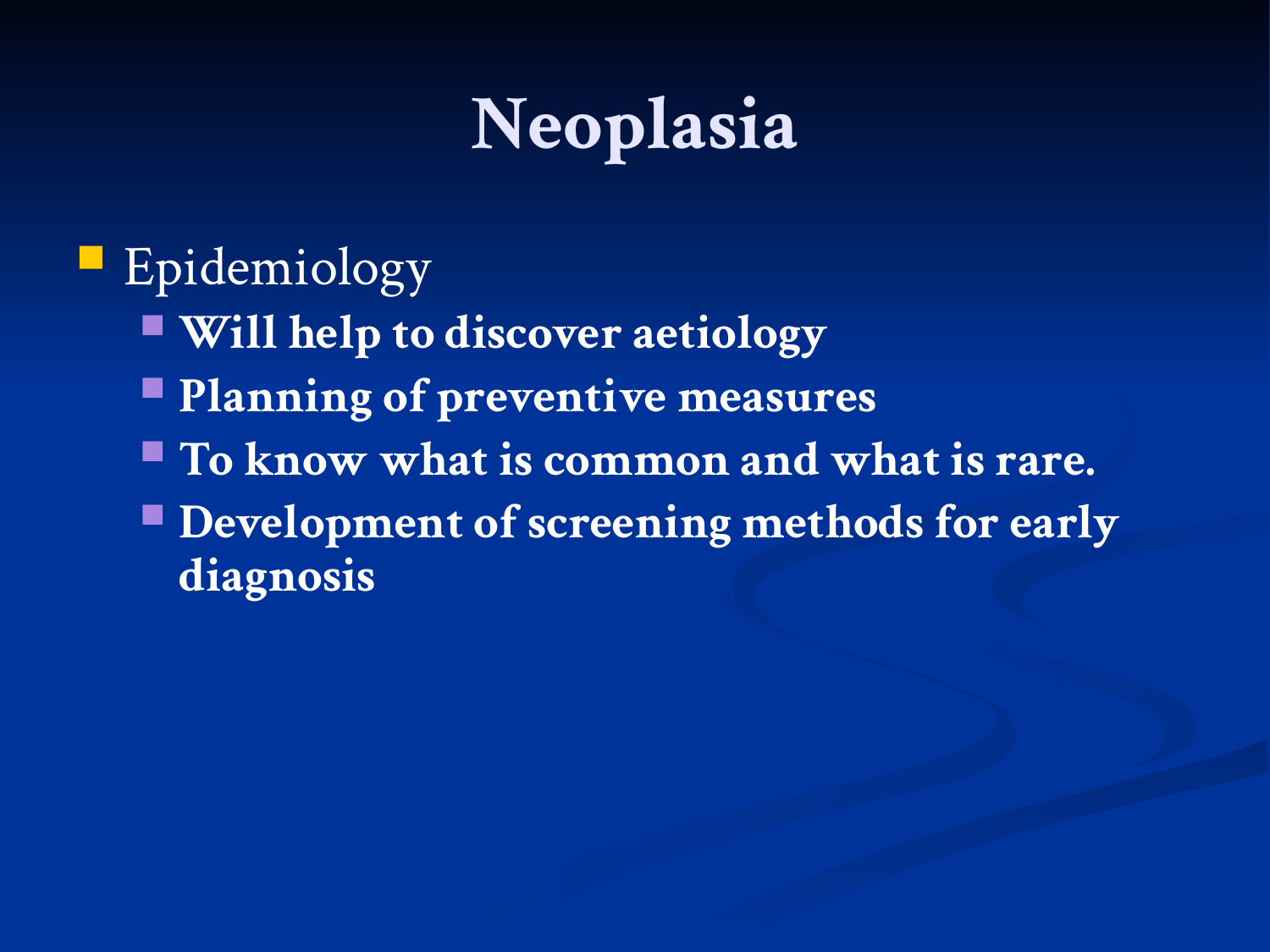

# Neoplasia
Epidemiology
Will help to discover aetiology
Planning of preventive measures
To know what is common and what is rare.
Development of screening methods for early diagnosis